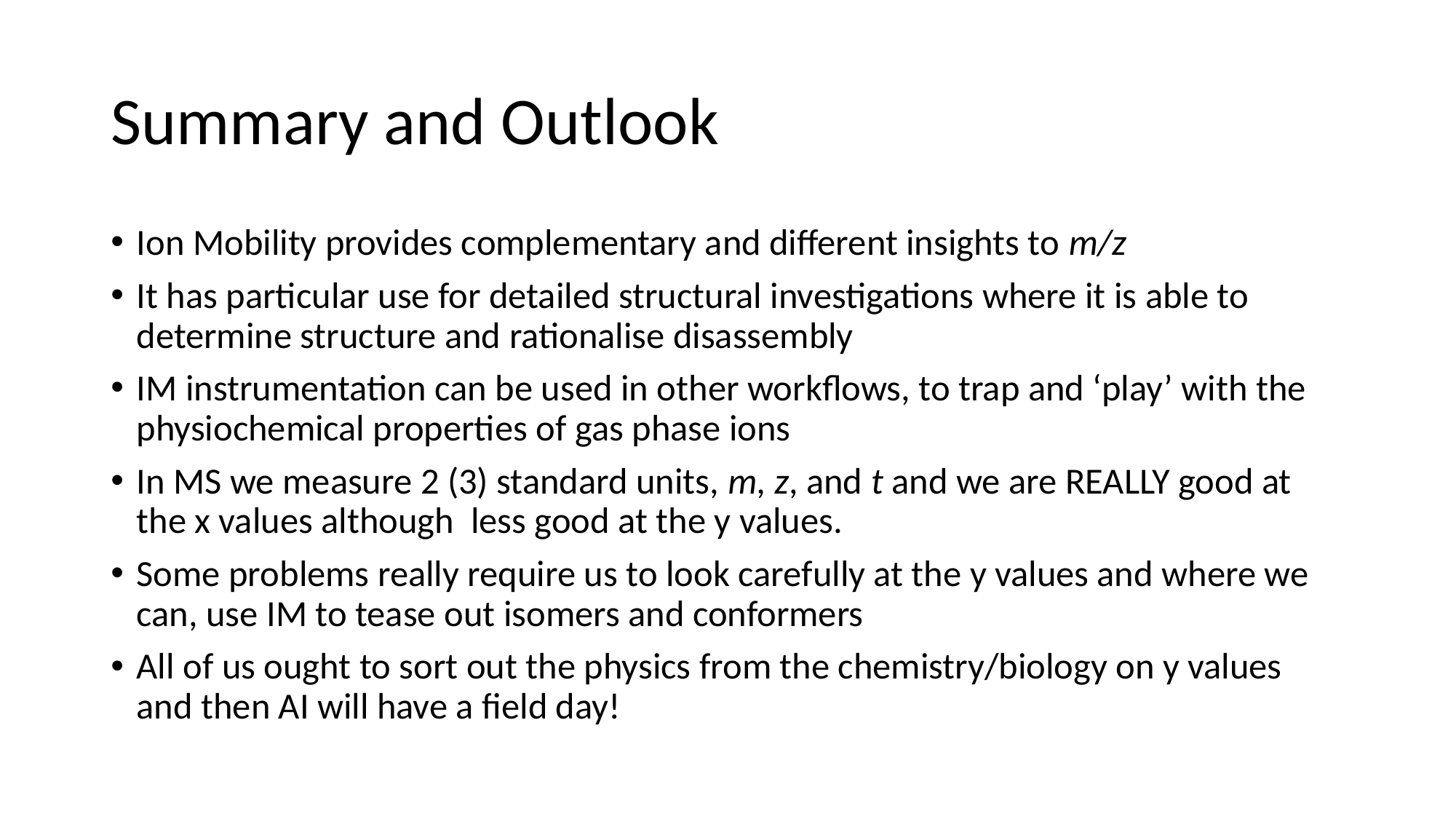

# Summary and Outlook
Ion Mobility provides complementary and different insights to m/z
It has particular use for detailed structural investigations where it is able to determine structure and rationalise disassembly
IM instrumentation can be used in other workflows, to trap and ‘play’ with the physiochemical properties of gas phase ions
In MS we measure 2 (3) standard units, m, z, and t and we are REALLY good at the x values although  less good at the y values.
Some problems really require us to look carefully at the y values and where we can, use IM to tease out isomers and conformers
All of us ought to sort out the physics from the chemistry/biology on y values and then AI will have a field day!